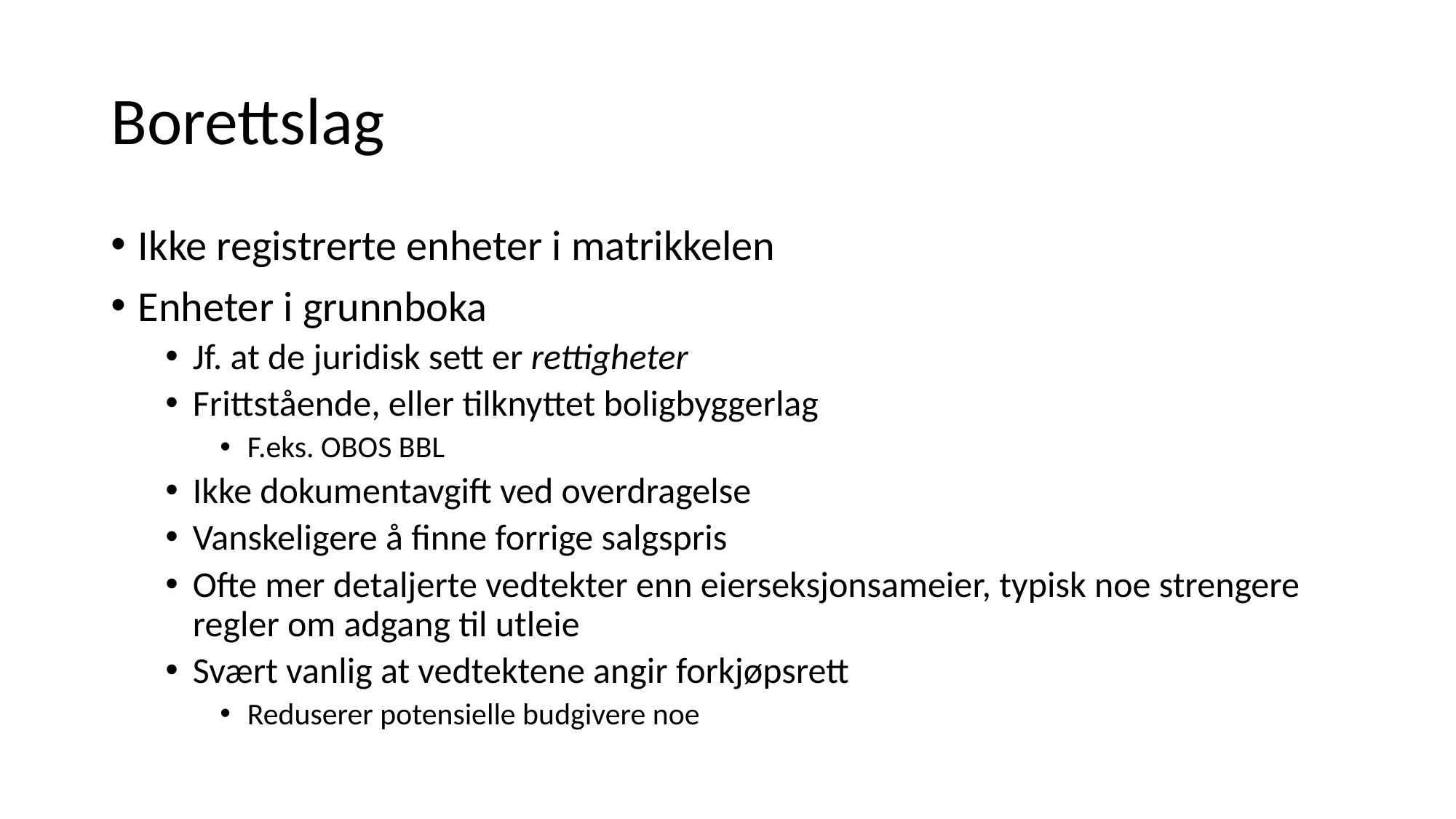

# Borettslag
Ikke registrerte enheter i matrikkelen
Enheter i grunnboka
Jf. at de juridisk sett er rettigheter
Frittstående, eller tilknyttet boligbyggerlag
F.eks. OBOS BBL
Ikke dokumentavgift ved overdragelse
Vanskeligere å finne forrige salgspris
Ofte mer detaljerte vedtekter enn eierseksjonsameier, typisk noe strengere regler om adgang til utleie
Svært vanlig at vedtektene angir forkjøpsrett
Reduserer potensielle budgivere noe